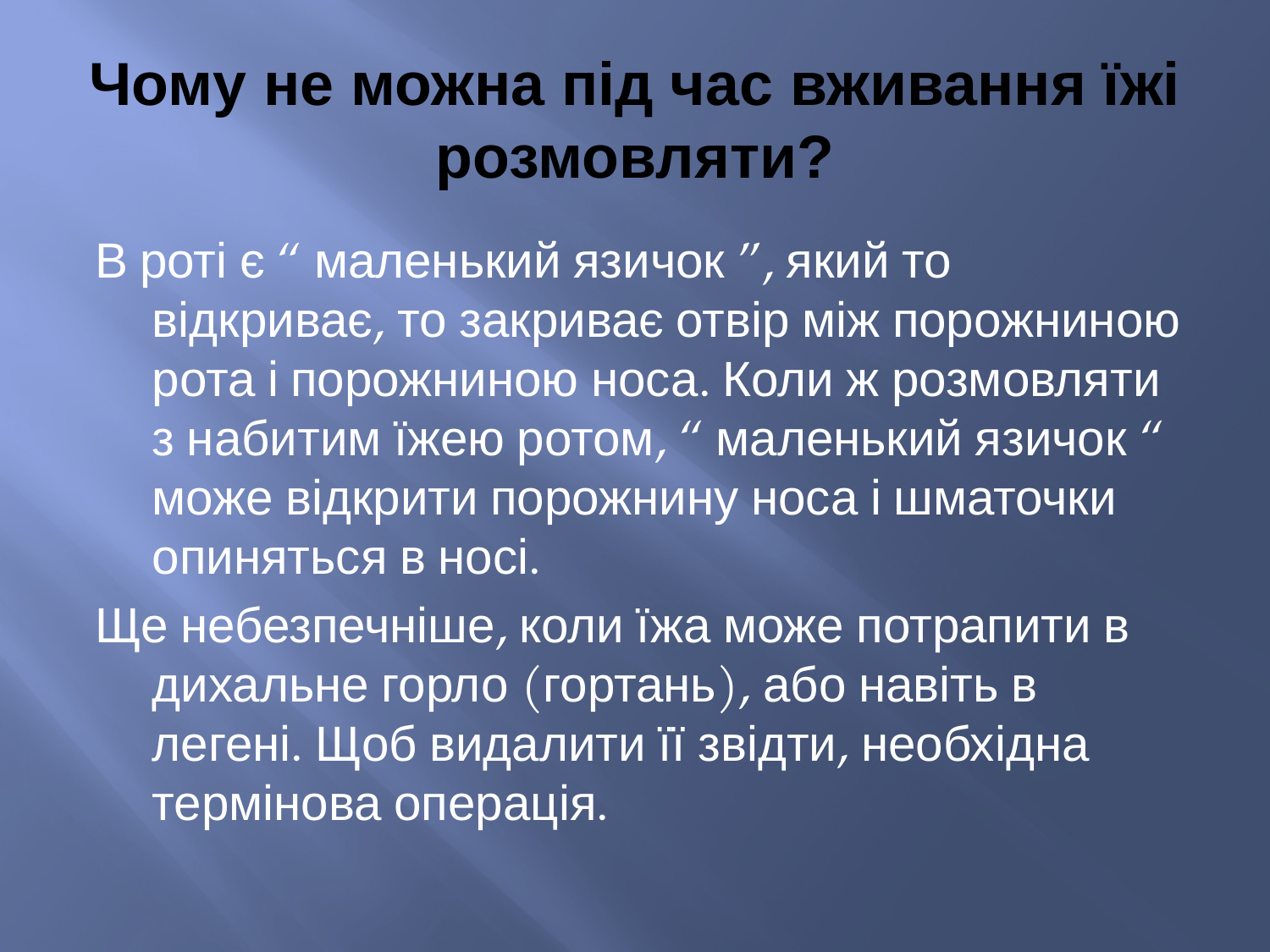

# Чому не можна під час вживання їжі розмовляти?
В роті є “ маленький язичок ”, який то відкриває, то закриває отвір між порожниною рота і порожниною носа. Коли ж розмовляти з набитим їжею ротом, “ маленький язичок “ може відкрити порожнину носа і шматочки опиняться в носі.
Ще небезпечніше, коли їжа може потрапити в дихальне горло (гортань), або навіть в легені. Щоб видалити її звідти, необхідна термінова операція.